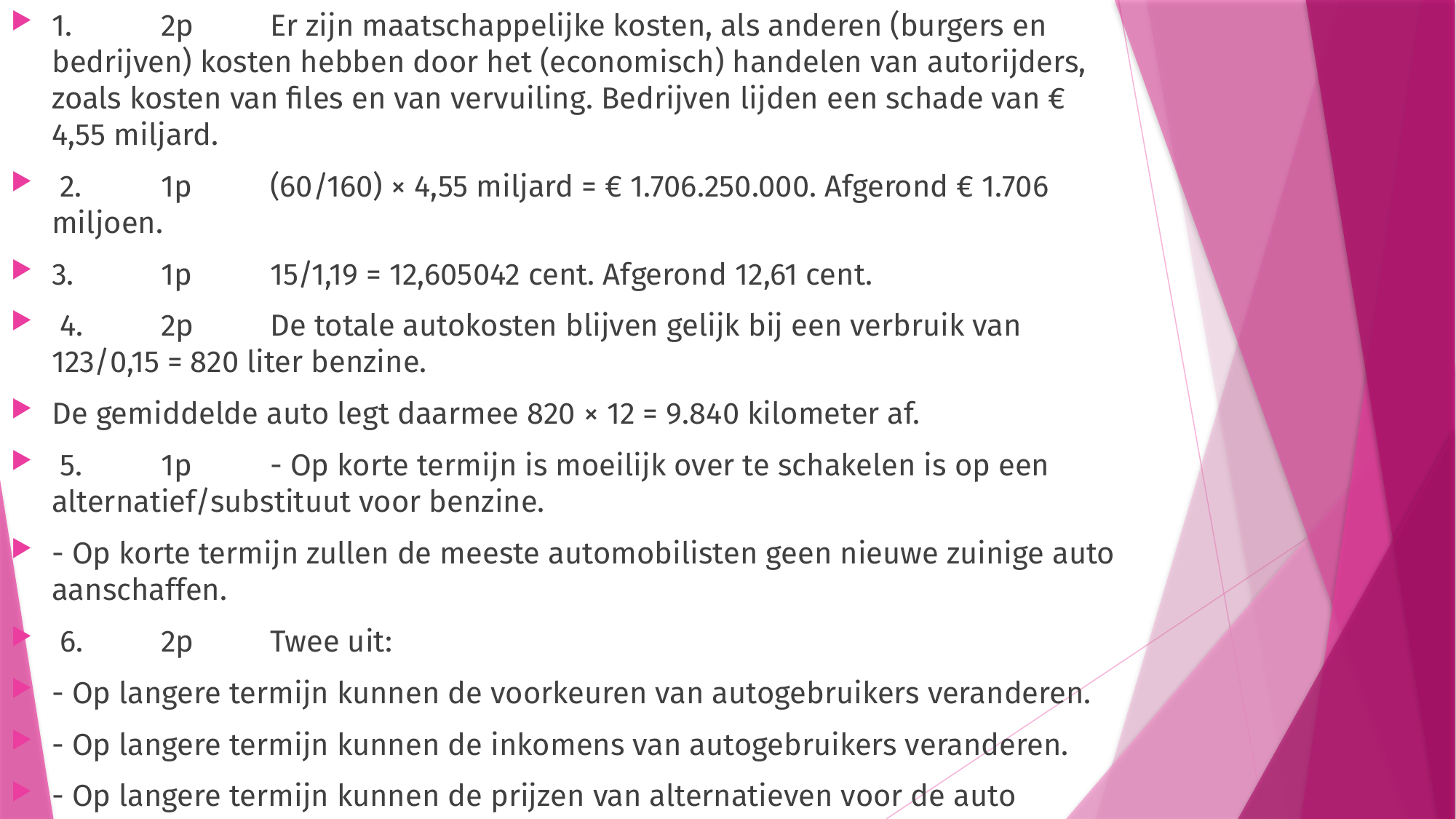

1.	2p	Er zijn maatschappelijke kosten, als anderen (burgers en bedrijven) kosten hebben door het (economisch) handelen van autorijders, zoals kosten van files en van vervuiling. Bedrijven lijden een schade van € 4,55 miljard.
 2.	1p	(60/160) × 4,55 miljard = € 1.706.250.000. Afgerond € 1.706 miljoen.
3.	1p	15/1,19 = 12,605042 cent. Afgerond 12,61 cent.
 4.	2p	De totale autokosten blijven gelijk bij een verbruik van 123/0,15 = 820 liter benzine.
De gemiddelde auto legt daarmee 820 × 12 = 9.840 kilometer af.
 5.	1p	- Op korte termijn is moeilijk over te schakelen is op een alternatief/substituut voor benzine.
- Op korte termijn zullen de meeste automobilisten geen nieuwe zuinige auto aanschaffen.
 6.	2p	Twee uit:
- Op langere termijn kunnen de voorkeuren van autogebruikers veranderen.
- Op langere termijn kunnen de inkomens van autogebruikers veranderen.
- Op langere termijn kunnen de prijzen van alternatieven voor de auto veranderen.